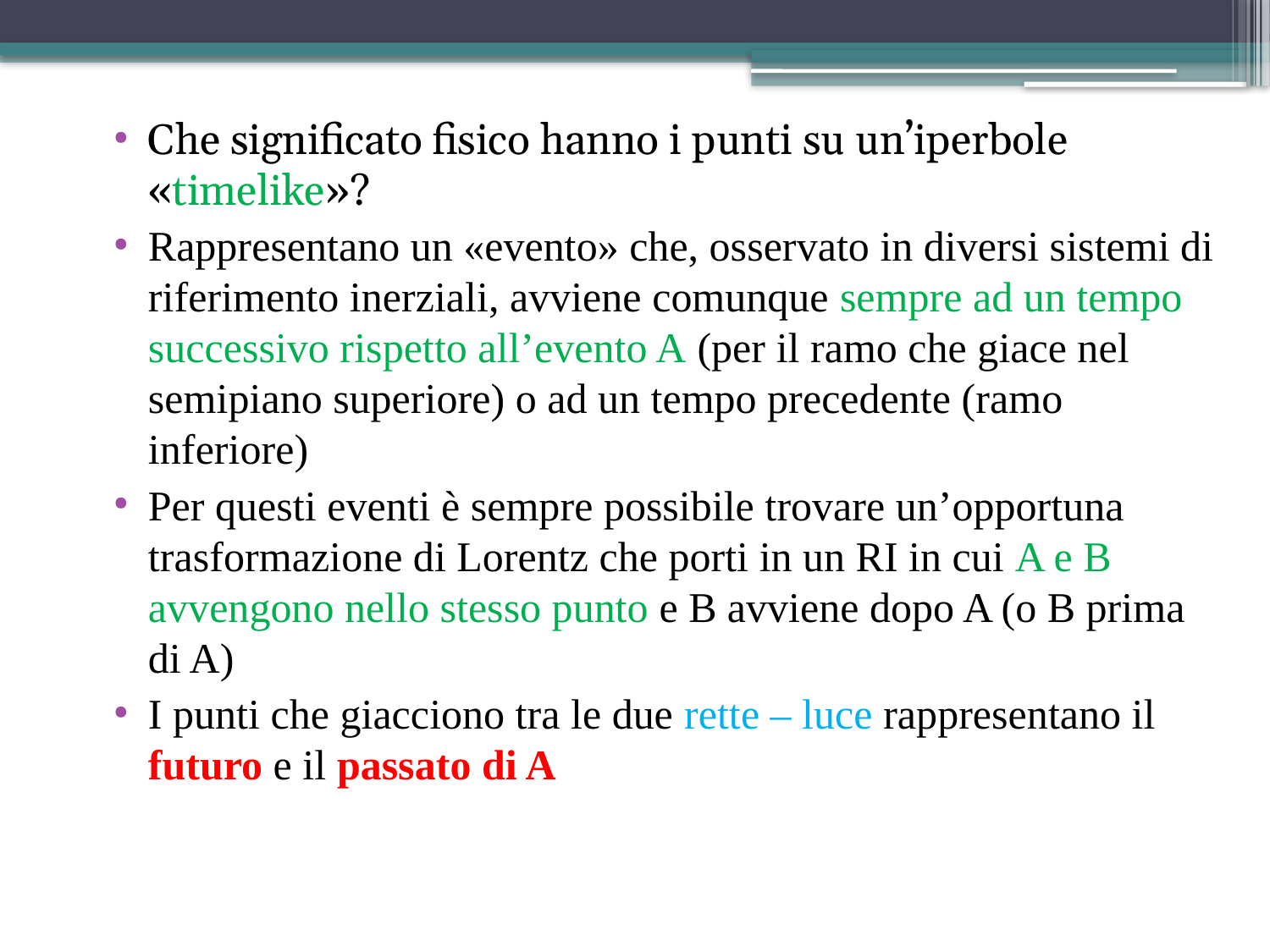

Che significato fisico hanno i punti su un’iperbole «timelike»?
Rappresentano un «evento» che, osservato in diversi sistemi di riferimento inerziali, avviene comunque sempre ad un tempo successivo rispetto all’evento A (per il ramo che giace nel semipiano superiore) o ad un tempo precedente (ramo inferiore)
Per questi eventi è sempre possibile trovare un’opportuna trasformazione di Lorentz che porti in un RI in cui A e B avvengono nello stesso punto e B avviene dopo A (o B prima di A)
I punti che giacciono tra le due rette – luce rappresentano il futuro e il passato di A